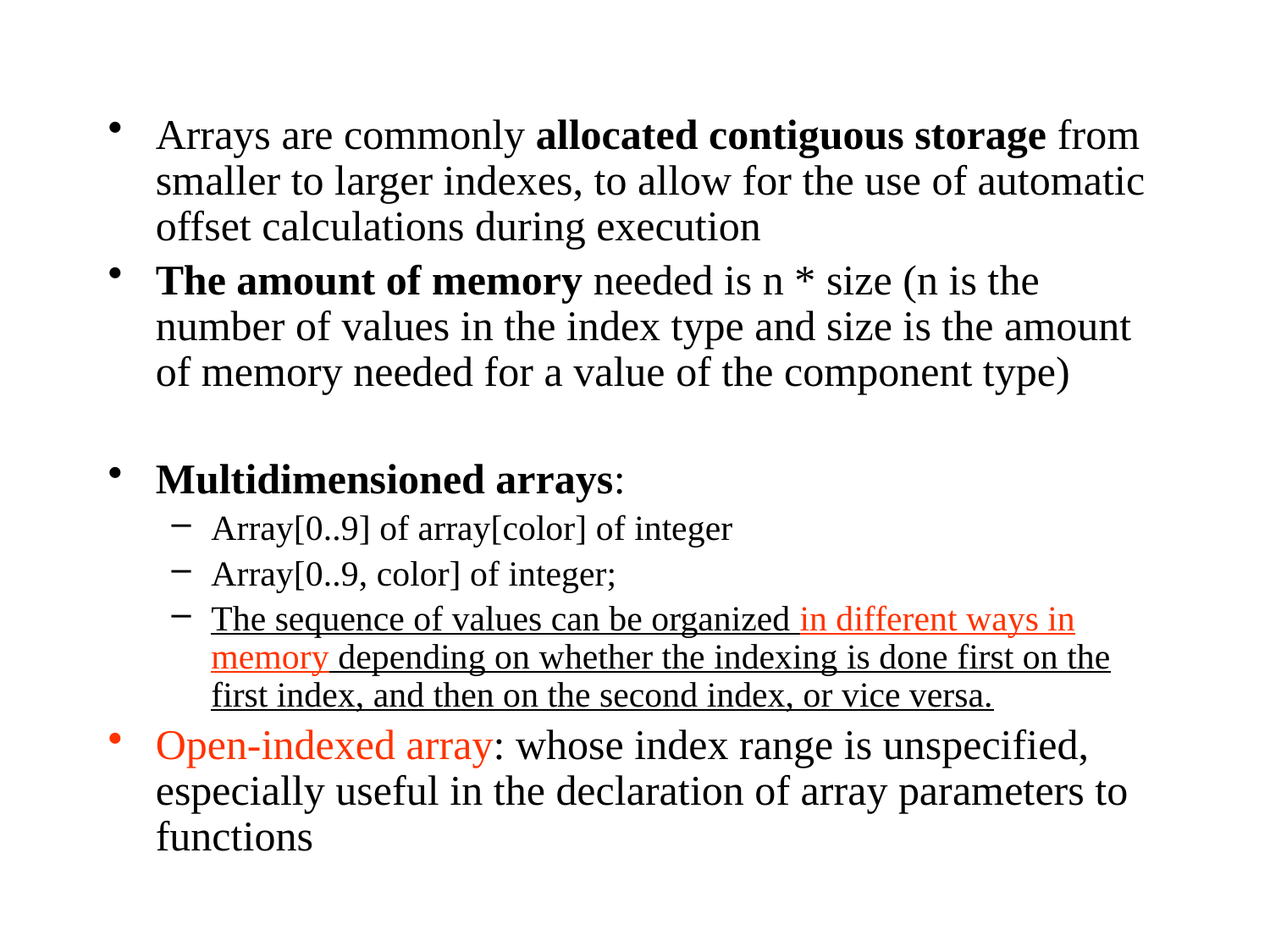

Arrays are commonly allocated contiguous storage from smaller to larger indexes, to allow for the use of automatic offset calculations during execution
The amount of memory needed is n * size (n is the number of values in the index type and size is the amount of memory needed for a value of the component type)

Multidimensioned arrays:
Array[0..9] of array[color] of integer
Array[0..9, color] of integer;
The sequence of values can be organized in different ways in memory depending on whether the indexing is done first on the first index, and then on the second index, or vice versa.
Open-indexed array: whose index range is unspecified, especially useful in the declaration of array parameters to functions